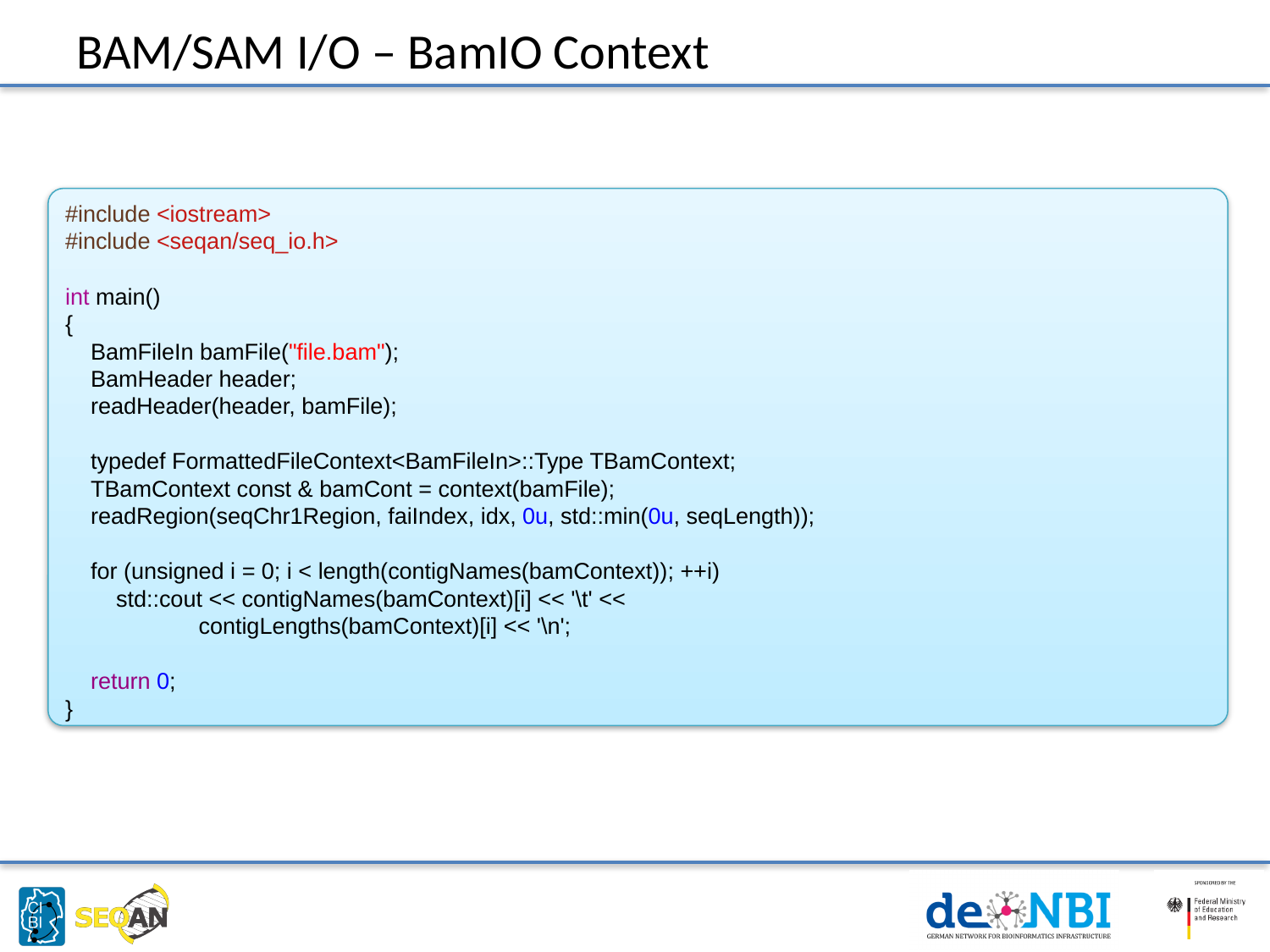

# BAM/SAM I/O – BamIO Context
#include <iostream>
#include <seqan/seq_io.h>

int main()
{
    BamFileIn bamFile("file.bam");
    BamHeader header;
    readHeader(header, bamFile);

    typedef FormattedFileContext<BamFileIn>::Type TBamContext;
    TBamContext const & bamCont = context(bamFile);
    readRegion(seqChr1Region, faiIndex, idx, 0u, std::min(0u, seqLength));

    for (unsigned i = 0; i < length(contigNames(bamContext)); ++i)
        std::cout << contigNames(bamContext)[i] << '\t' <<
                     contigLengths(bamContext)[i] << '\n';

    return 0;
}